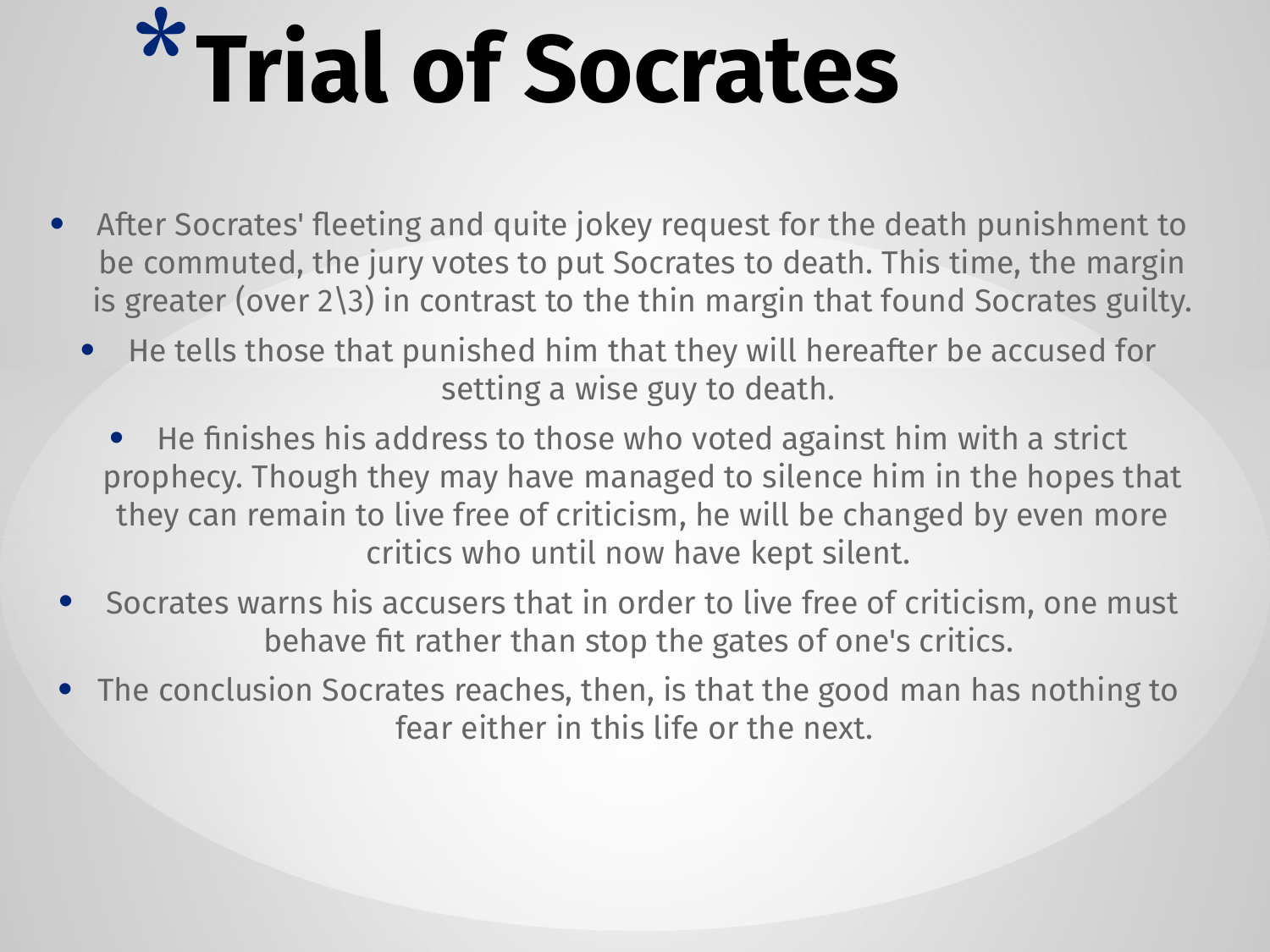

# Trial of Socrates

After Socrates' fleeting and quite jokey request for the death punishment to be commuted, the jury votes to put Socrates to death. This time, the margin is greater (over 2\3) in contrast to the thin margin that found Socrates guilty.
He tells those that punished him that they will hereafter be accused for setting a wise guy to death.
He finishes his address to those who voted against him with a strict prophecy. Though they may have managed to silence him in the hopes that they can remain to live free of criticism, he will be changed by even more critics who until now have kept silent.
Socrates warns his accusers that in order to live free of criticism, one must behave fit rather than stop the gates of one's critics.
The conclusion Socrates reaches, then, is that the good man has nothing to fear either in this life or the next.